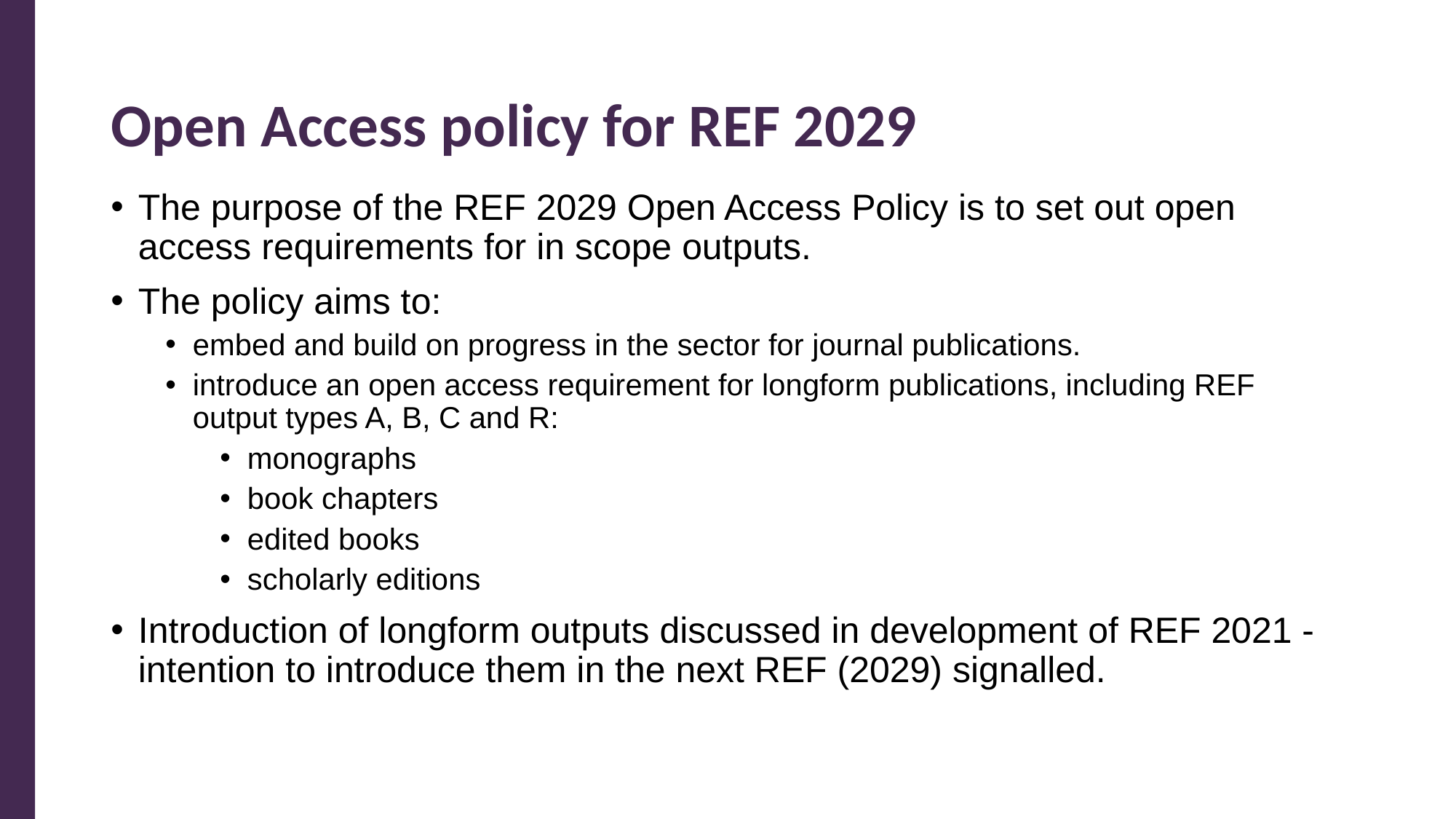

# Open Access policy for REF 2029
The purpose of the REF 2029 Open Access Policy is to set out open access requirements for in scope outputs.
The policy aims to:
embed and build on progress in the sector for journal publications.
introduce an open access requirement for longform publications, including REF output types A, B, C and R:
monographs
book chapters
edited books
scholarly editions
Introduction of longform outputs discussed in development of REF 2021 - intention to introduce them in the next REF (2029) signalled.